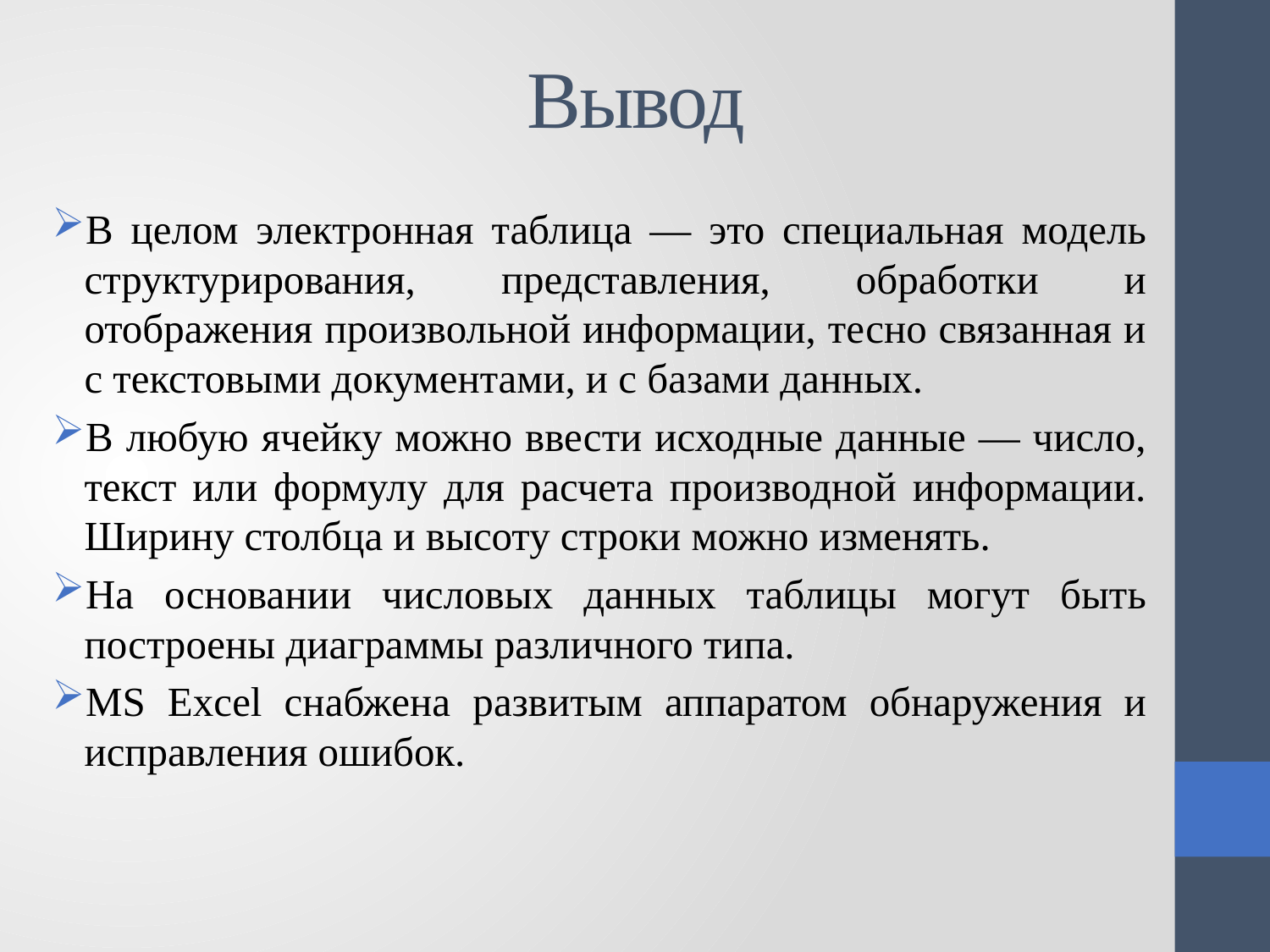

# Вывод
В целом электронная таблица — это специальная модель структурирования, представления, обработки и отображения произвольной информации, тесно связанная и с текстовыми документами, и с базами данных.
В любую ячейку можно ввести исходные данные — число, текст или формулу для расчета производной информации. Ширину столбца и высоту строки можно изменять.
На основании числовых данных таблицы могут быть построены диаграммы различного типа.
MS Excel снабжена развитым аппаратом обнаружения и исправления ошибок.